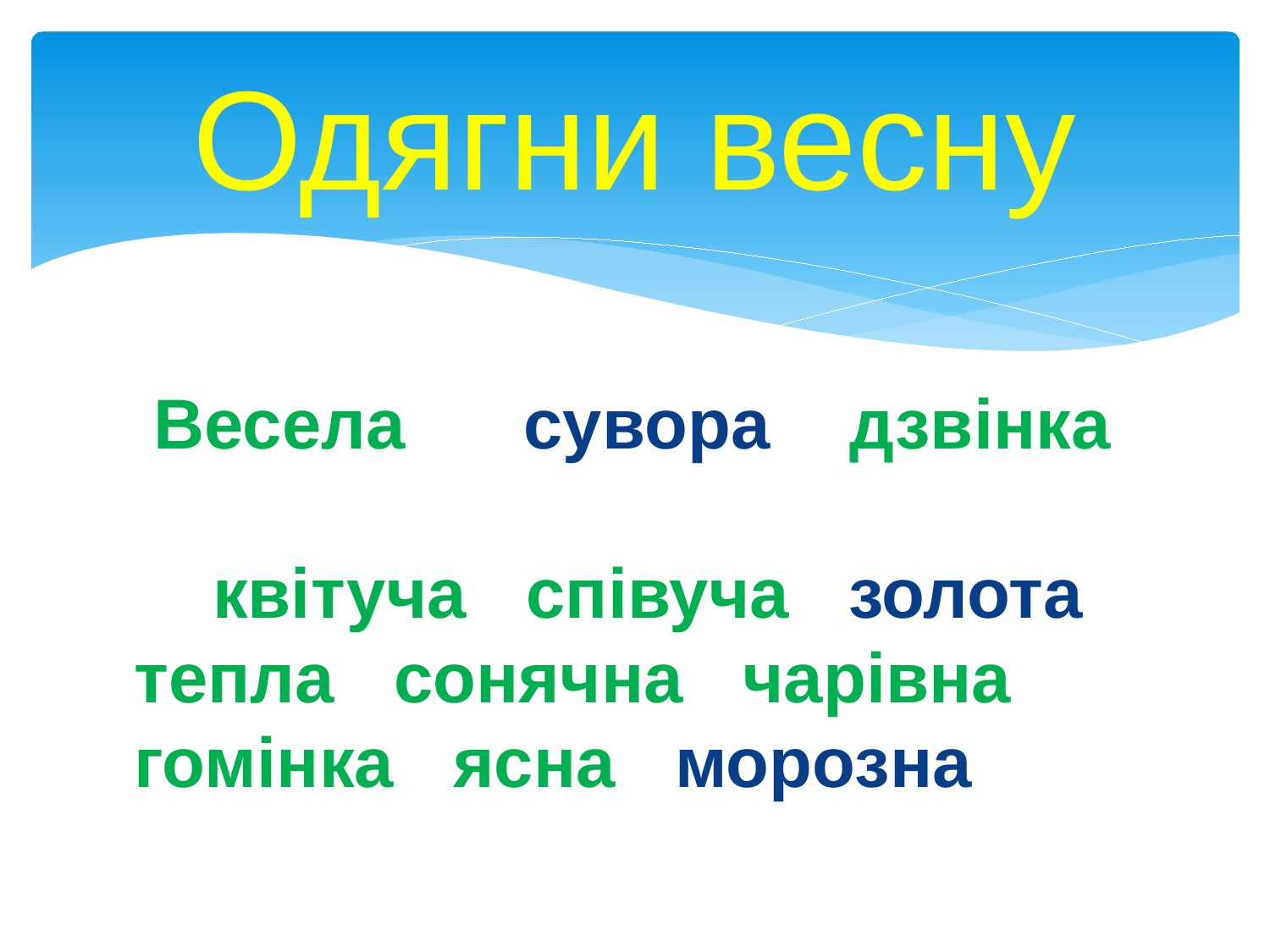

# Одягни весну
 Весела      сувора    дзвінка                                                         квітуча   співуча   золота   тепла   сонячна   чарівна   гомінка   ясна   морозна